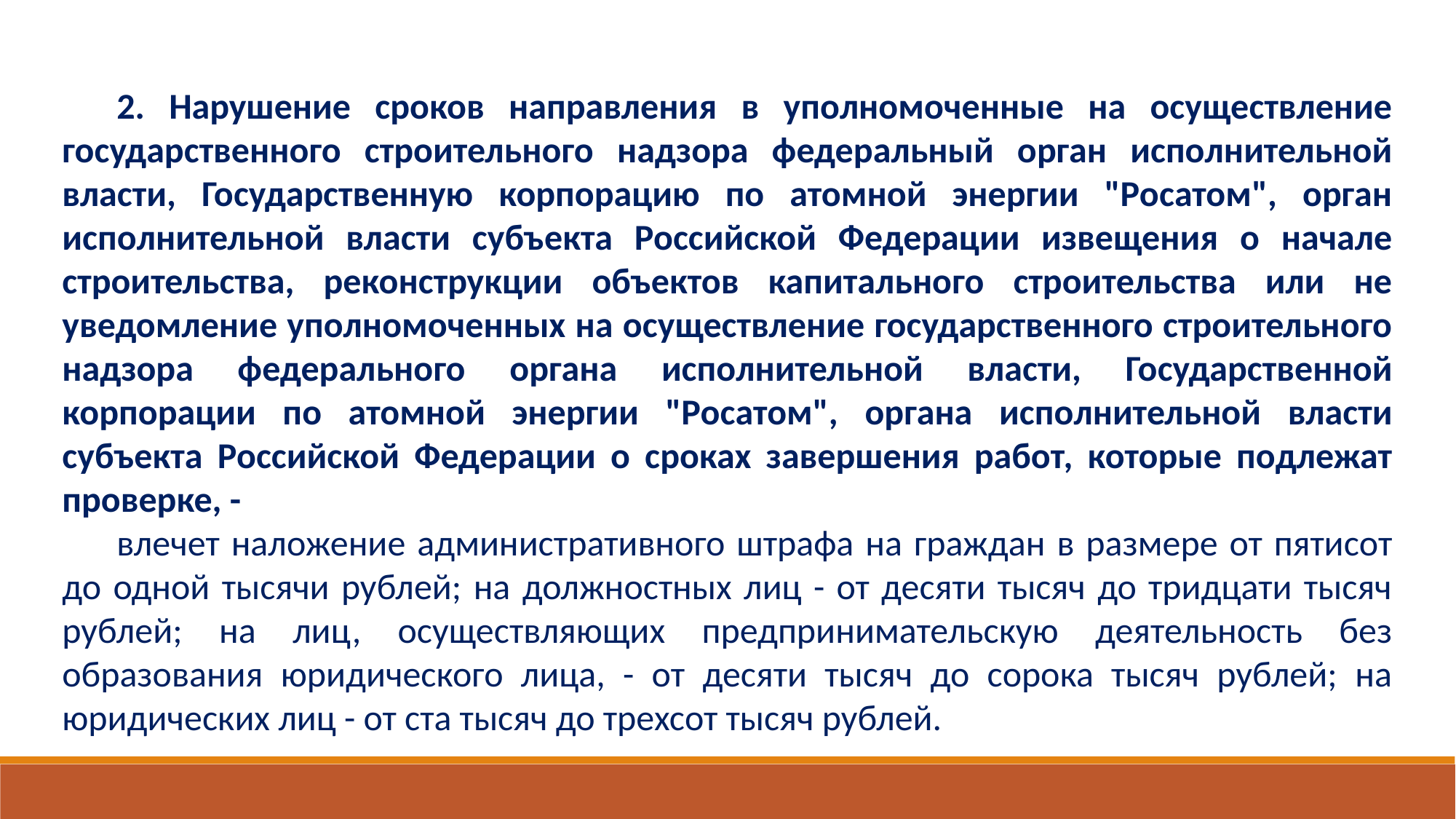

2. Нарушение сроков направления в уполномоченные на осуществление государственного строительного надзора федеральный орган исполнительной власти, Государственную корпорацию по атомной энергии "Росатом", орган исполнительной власти субъекта Российской Федерации извещения о начале строительства, реконструкции объектов капитального строительства или не уведомление уполномоченных на осуществление государственного строительного надзора федерального органа исполнительной власти, Государственной корпорации по атомной энергии "Росатом", органа исполнительной власти субъекта Российской Федерации о сроках завершения работ, которые подлежат проверке, -
влечет наложение административного штрафа на граждан в размере от пятисот до одной тысячи рублей; на должностных лиц - от десяти тысяч до тридцати тысяч рублей; на лиц, осуществляющих предпринимательскую деятельность без образования юридического лица, - от десяти тысяч до сорока тысяч рублей; на юридических лиц - от ста тысяч до трехсот тысяч рублей.